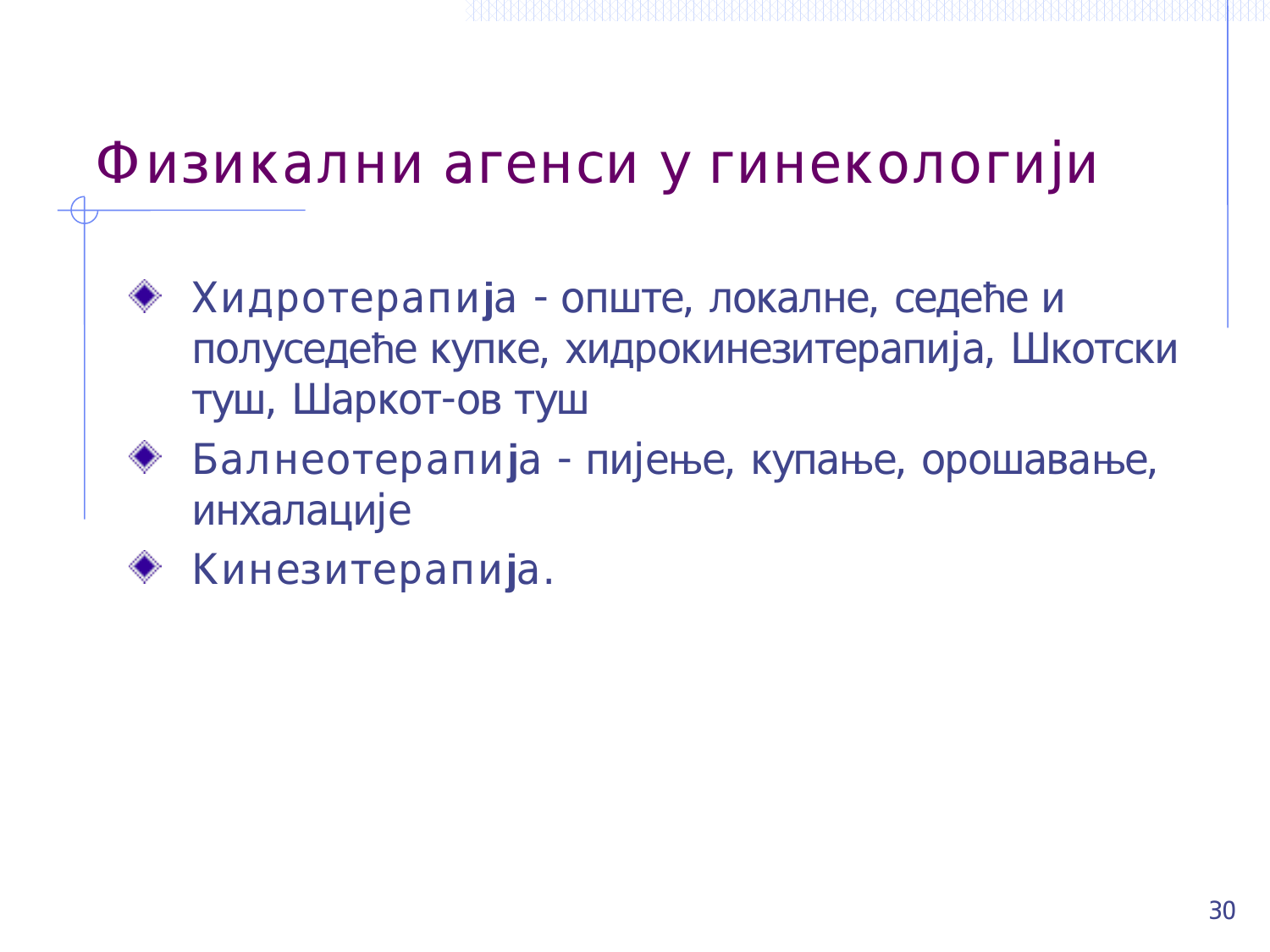

# Физикални агенси у гинекологији
Хидротерапија - опште, локалне, седеће и полуседеће купке, хидрокинезитерапија, Шкотски туш, Шаркот-ов туш
Балнеотерапија - пијење, купање, орошавање, инхалације
Кинезитерапија.

30